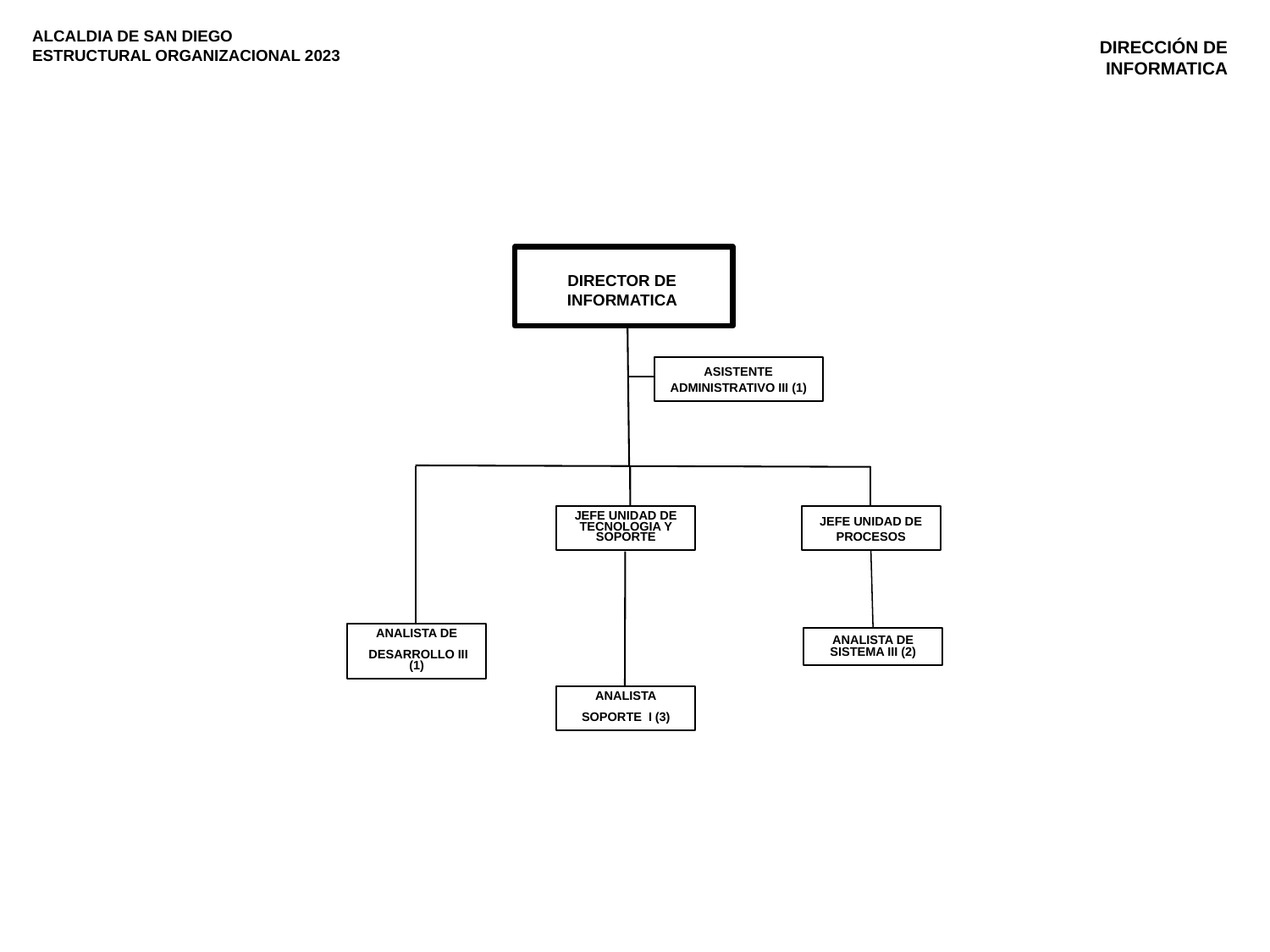

ALCALDIA DE SAN DIEGO
ESTRUCTURAL ORGANIZACIONAL 2023
DIRECCIÓN DE INFORMATICA

DIRECTOR DE INFORMATICA
ASISTENTE ADMINISTRATIVO III (1)
JEFE UNIDAD DE TECNOLOGIA Y SOPORTE
JEFE UNIDAD DE PROCESOS
ANALISTA DE

 DESARROLLO III (1)
ANALISTA DE SISTEMA III (2)
ANALISTA

 SOPORTE  I (3)